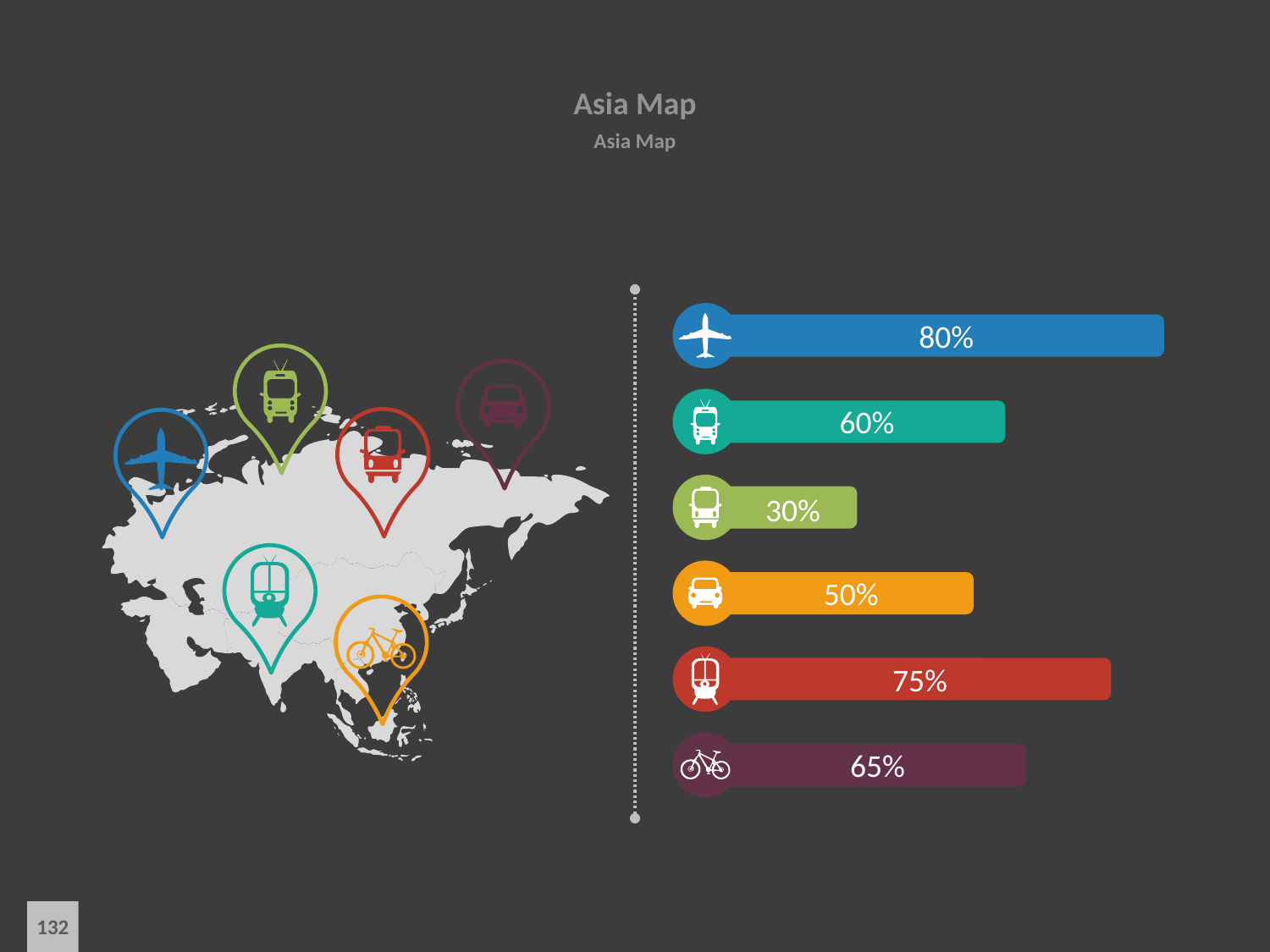

# Asia Map
Asia Map

80%

60%

30%

50%

75%

65%